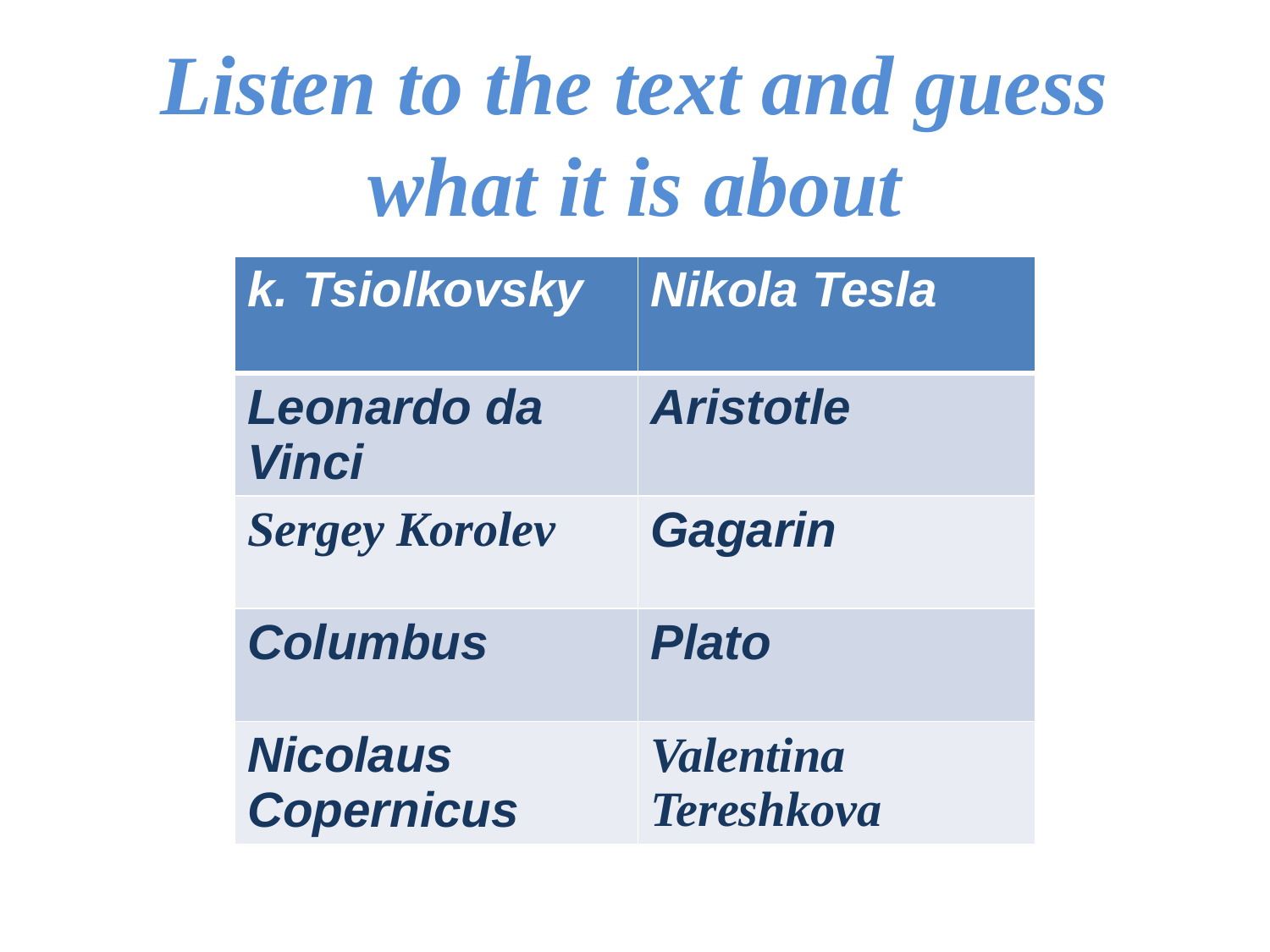

# Listen to the text and guess what it is about
| k. Tsiolkovsky | Nikola Tesla |
| --- | --- |
| Leonardo da Vinci | Aristotle |
| Sergey Korolev | Gagarin |
| Columbus | Plato |
| Nicolaus Copernicus | Valentina Tereshkova |